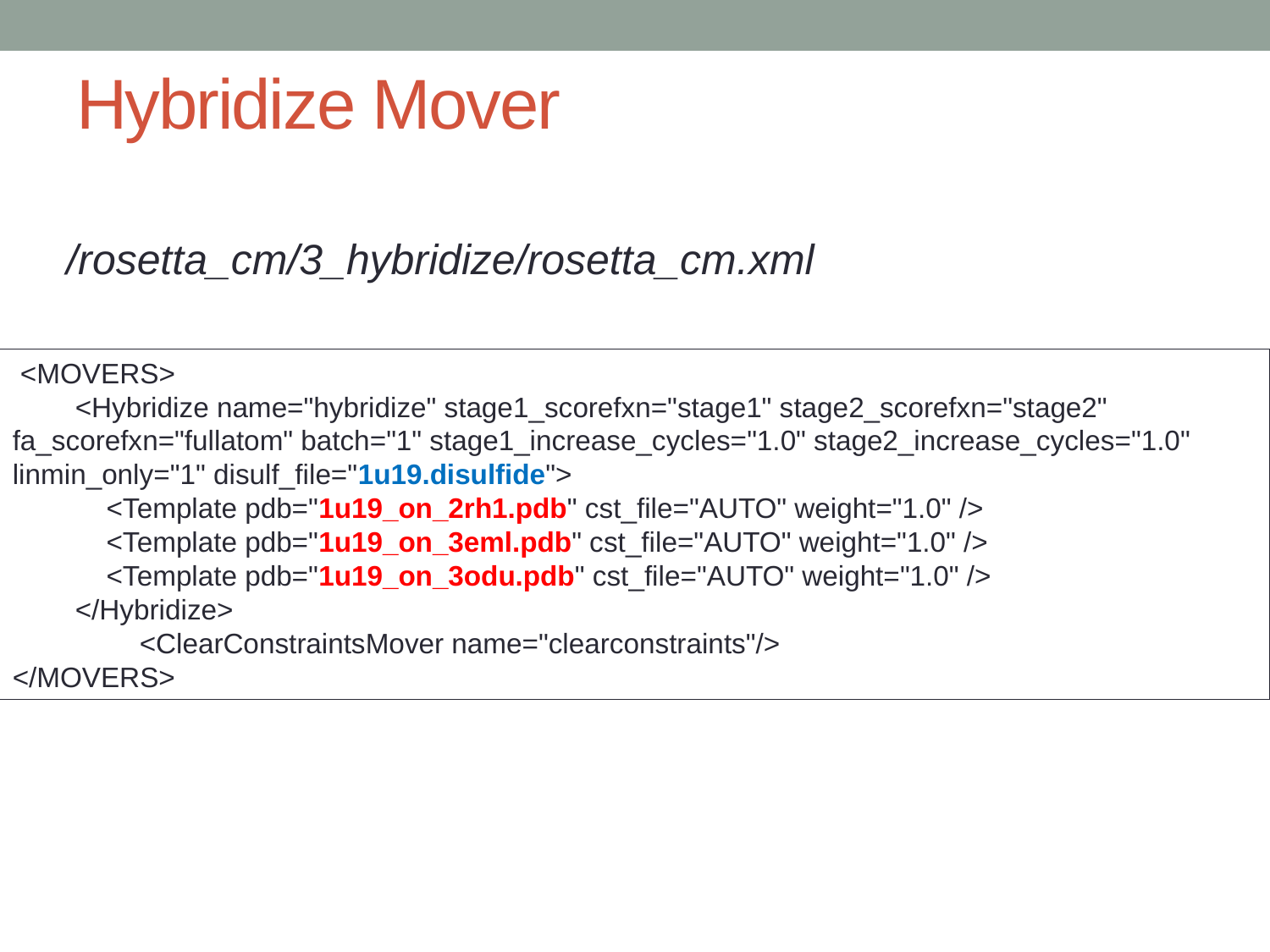

# Hybridize Mover
/rosetta_cm/3_hybridize/rosetta_cm.xml
 <MOVERS>
        <Hybridize name="hybridize" stage1_scorefxn="stage1" stage2_scorefxn="stage2" fa_scorefxn="fullatom" batch="1" stage1_increase_cycles="1.0" stage2_increase_cycles="1.0" linmin_only="1" disulf_file="1u19.disulfide">
            <Template pdb="1u19_on_2rh1.pdb" cst_file="AUTO" weight="1.0" />
            <Template pdb="1u19_on_3eml.pdb" cst_file="AUTO" weight="1.0" />
            <Template pdb="1u19_on_3odu.pdb" cst_file="AUTO" weight="1.0" />
        </Hybridize>
	<ClearConstraintsMover name="clearconstraints"/>
</MOVERS>